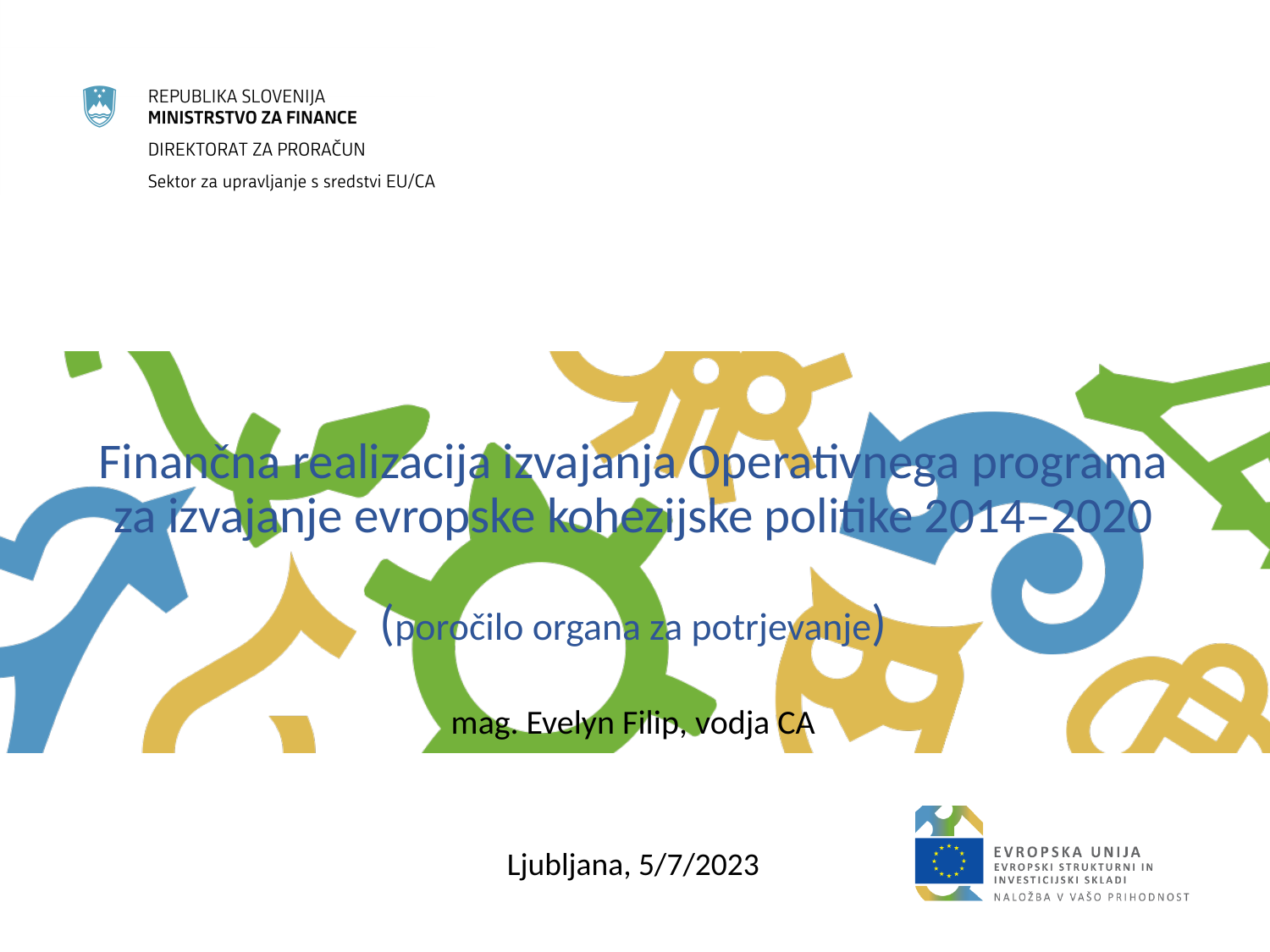

Finančna realizacija izvajanja Operativnega programa za izvajanje evropske kohezijske politike 2014–2020
(poročilo organa za potrjevanje)
mag. Evelyn Filip, vodja CA
Ljubljana, 5/7/2023